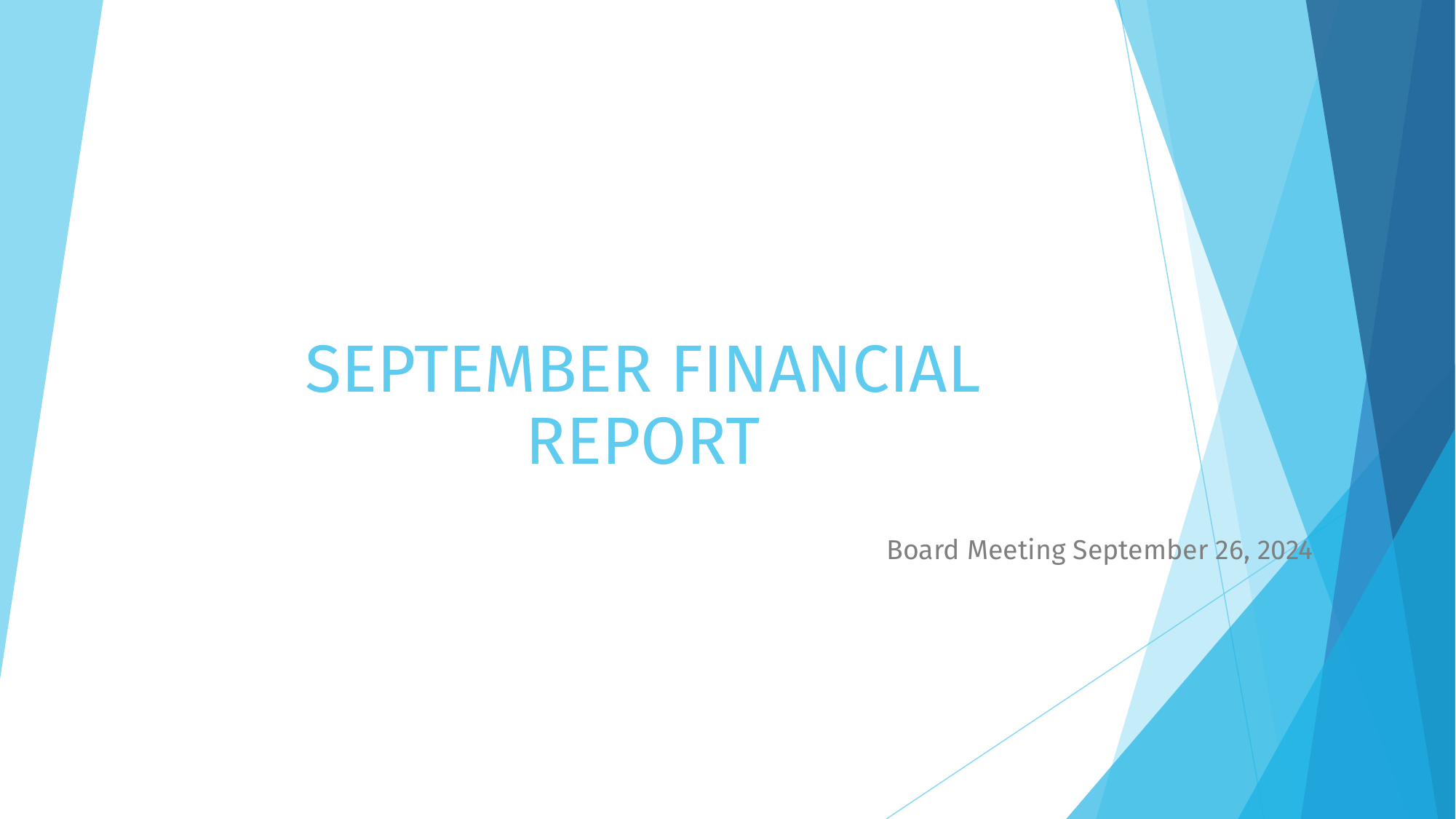

# SEPTEMBER FINANCIAL REPORT
Board Meeting September 26, 2024